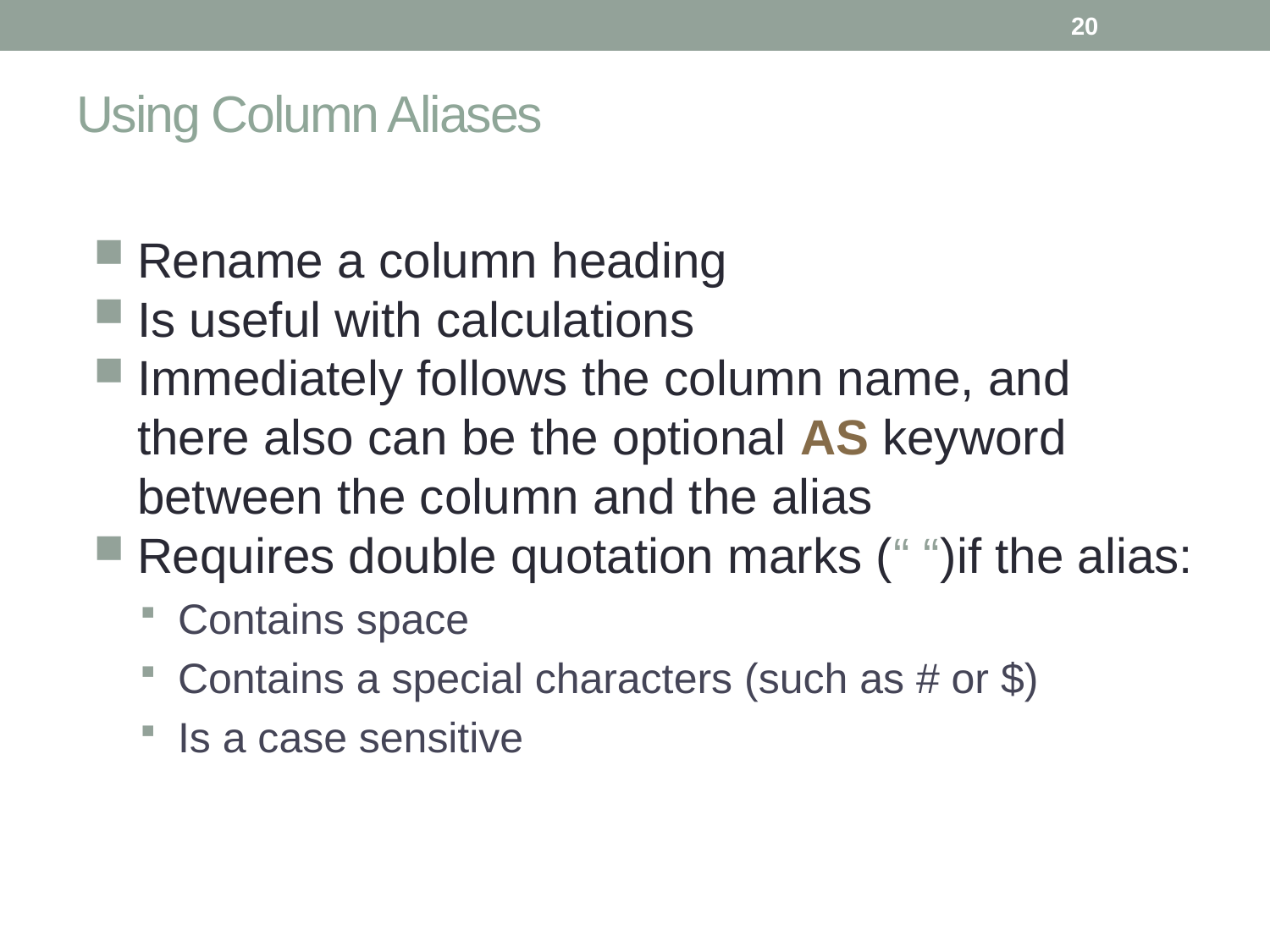

20
# Using Column Aliases
Rename a column heading
Is useful with calculations
Immediately follows the column name, and there also can be the optional AS keyword between the column and the alias
Requires double quotation marks (“ “)if the alias:
Contains space
Contains a special characters (such as # or $)
Is a case sensitive
Ghadah Al Hadba